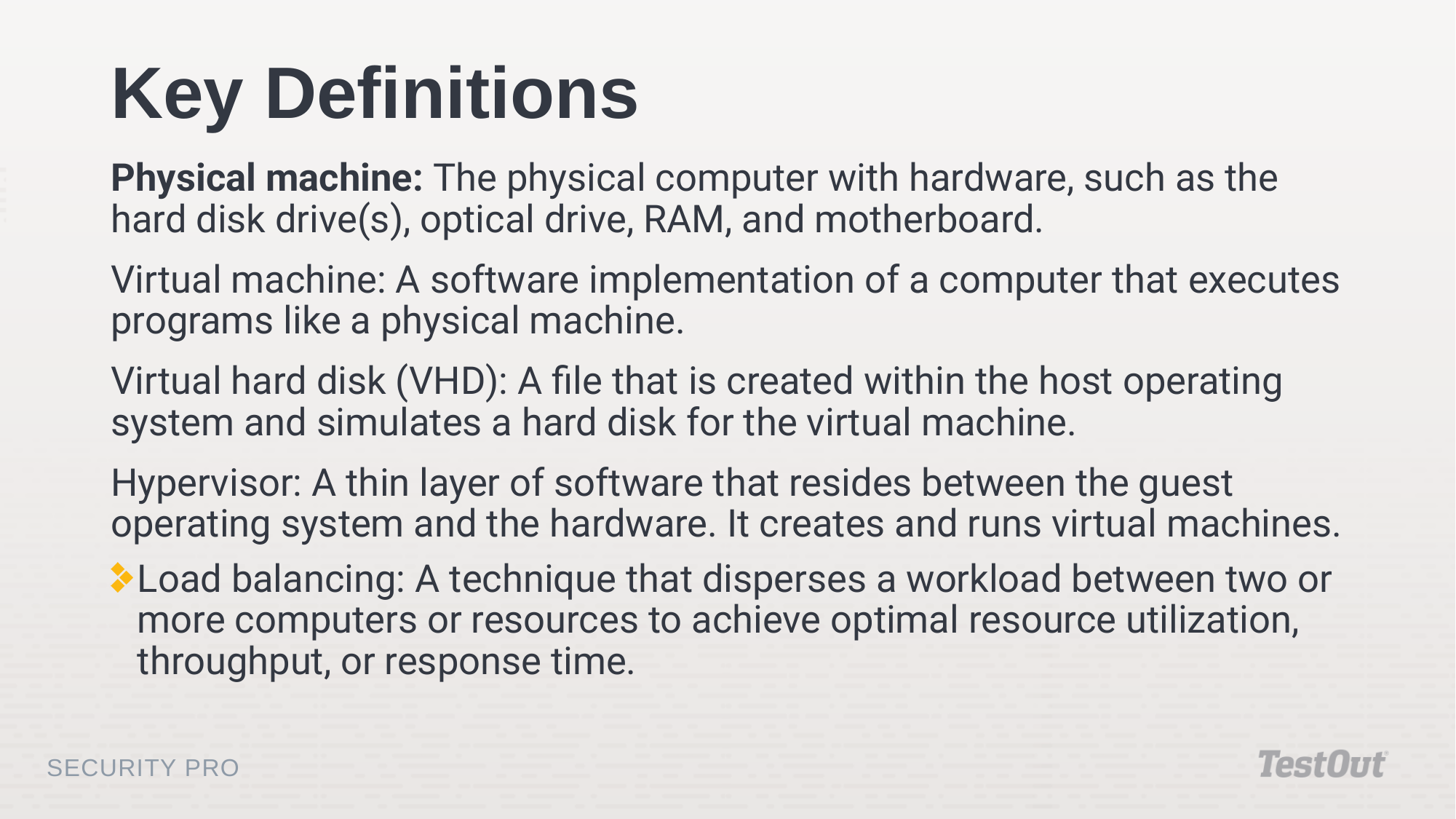

# Key Definitions
Physical machine: The physical computer with hardware, such as the hard disk drive(s), optical drive, RAM, and motherboard.
Virtual machine: A software implementation of a computer that executes programs like a physical machine.
Virtual hard disk (VHD): A file that is created within the host operating system and simulates a hard disk for the virtual machine.
Hypervisor: A thin layer of software that resides between the guest operating system and the hardware. It creates and runs virtual machines.
Load balancing: A technique that disperses a workload between two or more computers or resources to achieve optimal resource utilization, throughput, or response time.
Security Pro